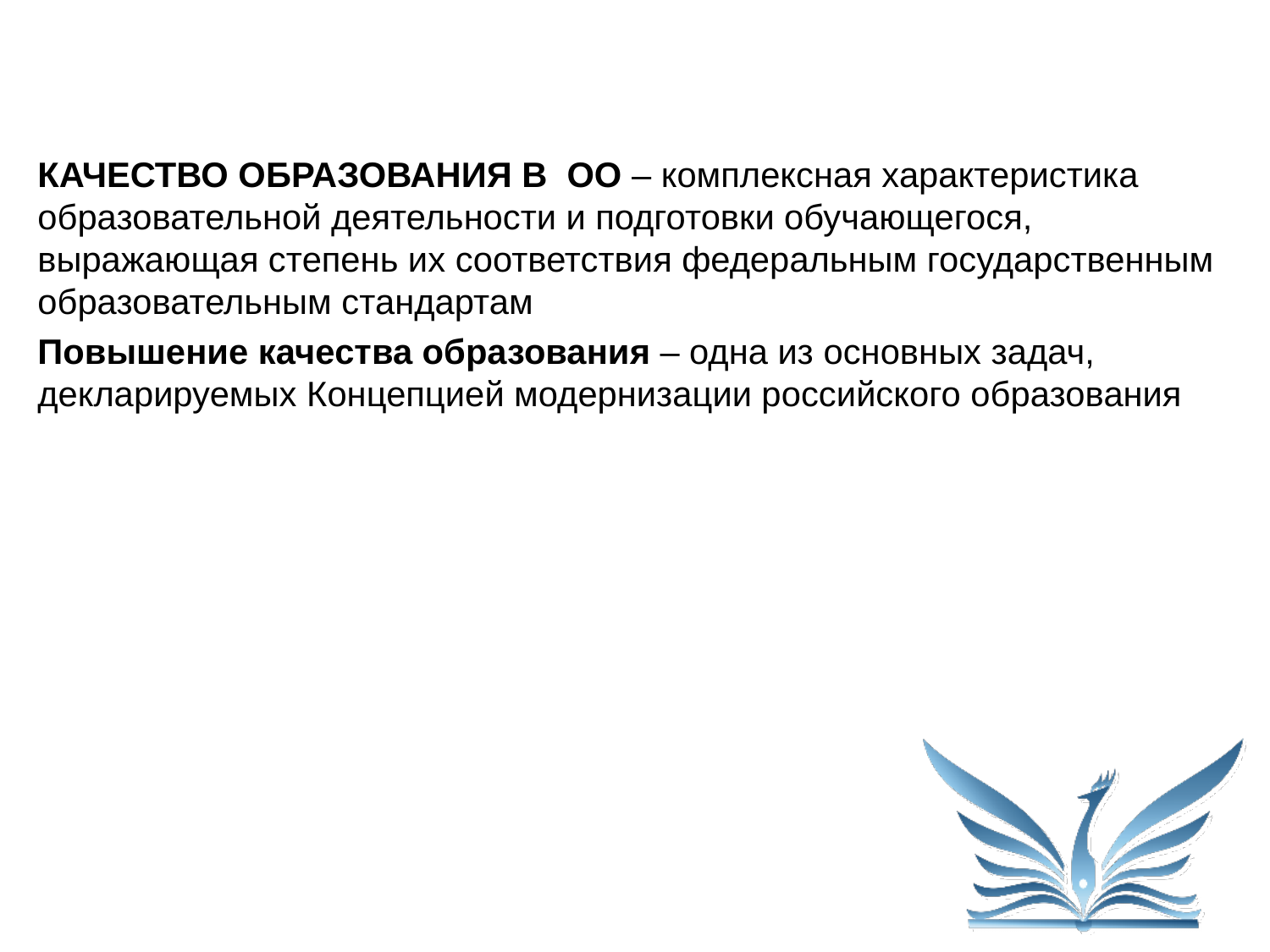

#
КАЧЕСТВО ОБРАЗОВАНИЯ В  ОО – комплексная характеристика образовательной деятельности и подготовки обучающегося, выражающая степень их соответствия федеральным государственным образовательным стандартам
Повышение качества образования – одна из основных задач, декларируемых Концепцией модернизации российского образования